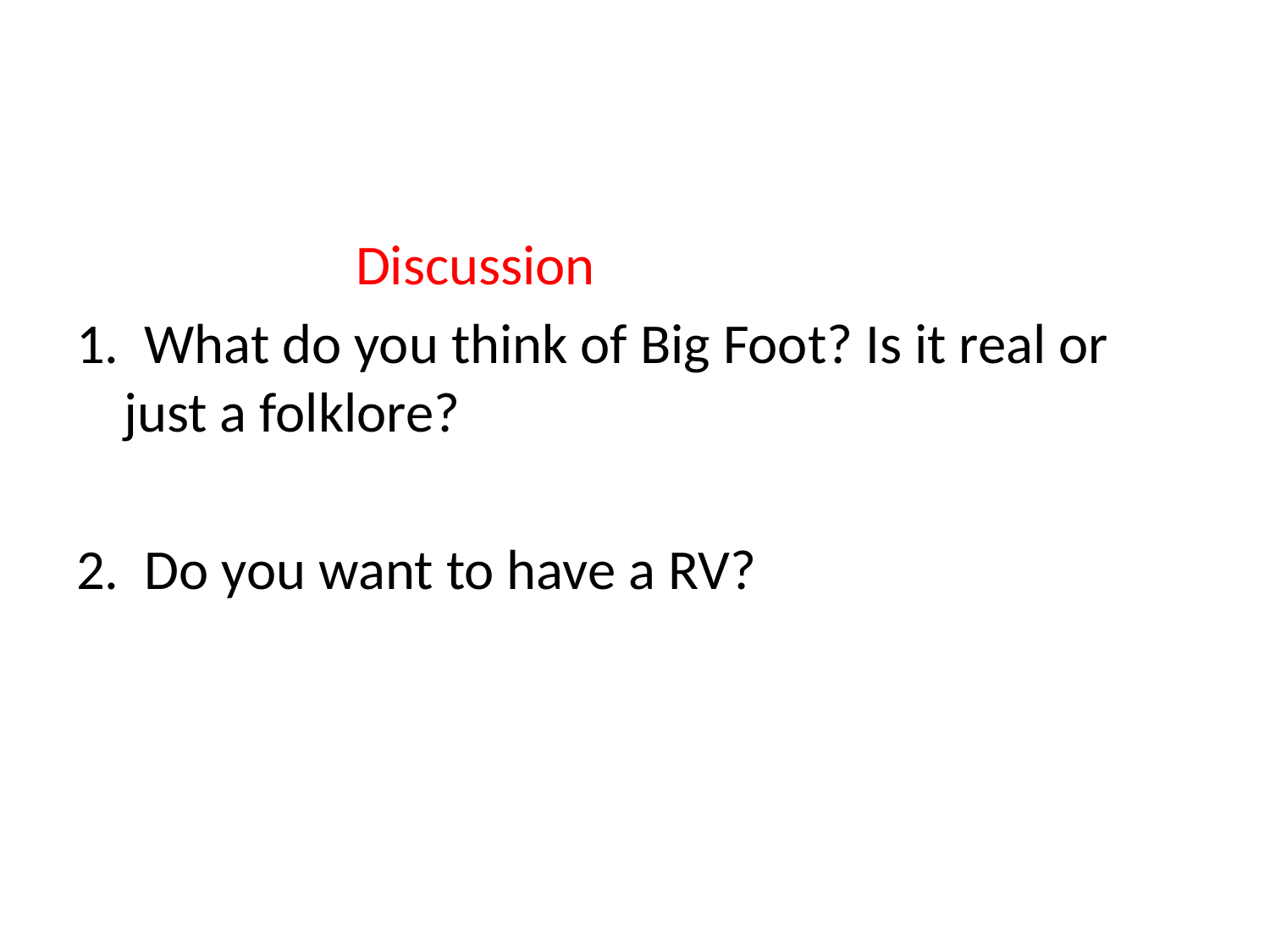

#
                      Discussion
1.  What do you think of Big Foot? Is it real or just a folklore?

2.  Do you want to have a RV?